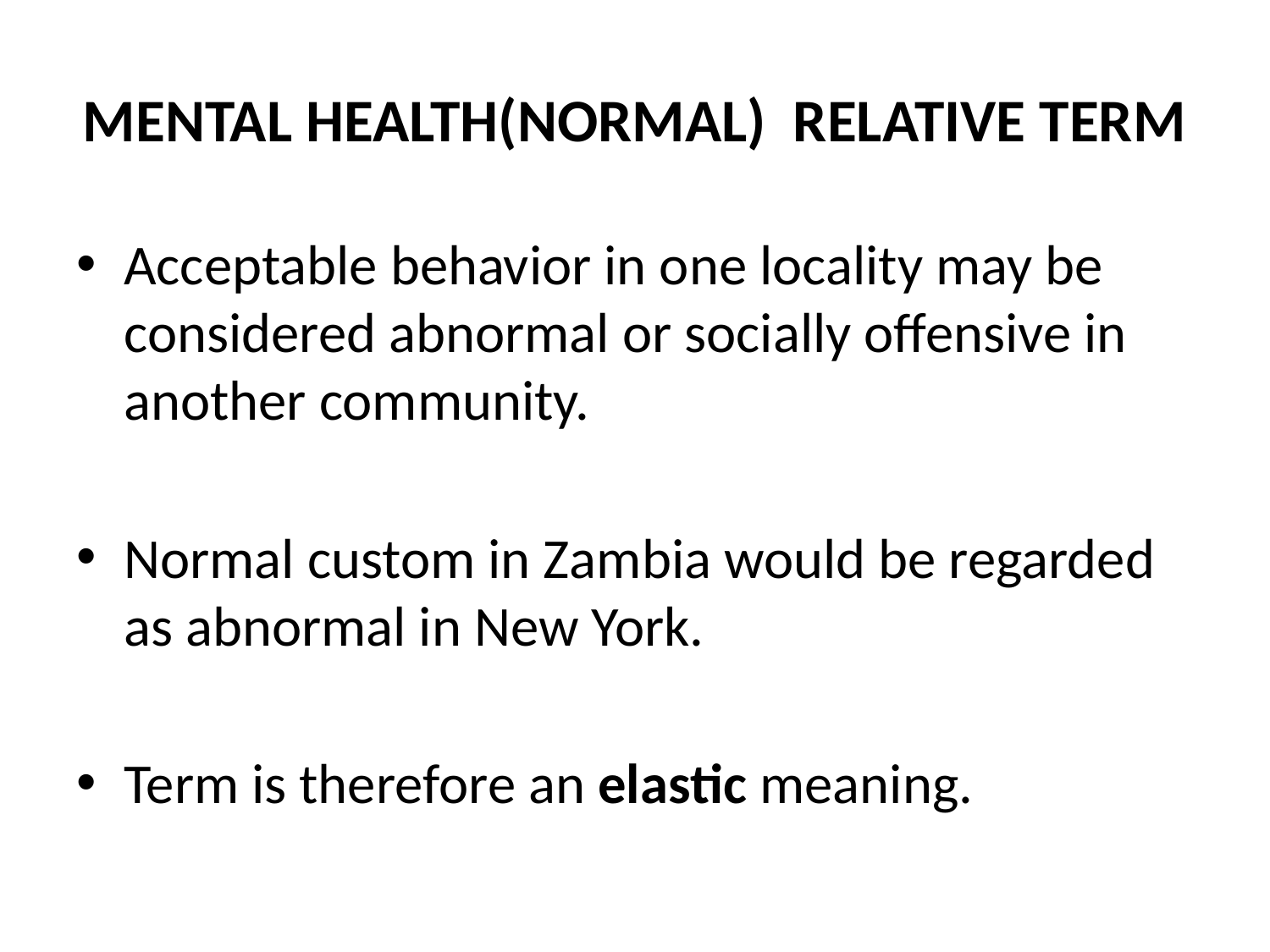

# MENTAL HEALTH(NORMAL)  RELATIVE TERM
Acceptable behavior in one locality may be considered abnormal or socially offensive in another community.

Normal custom in Zambia would be regarded as abnormal in New York.

Term is therefore an elastic meaning.